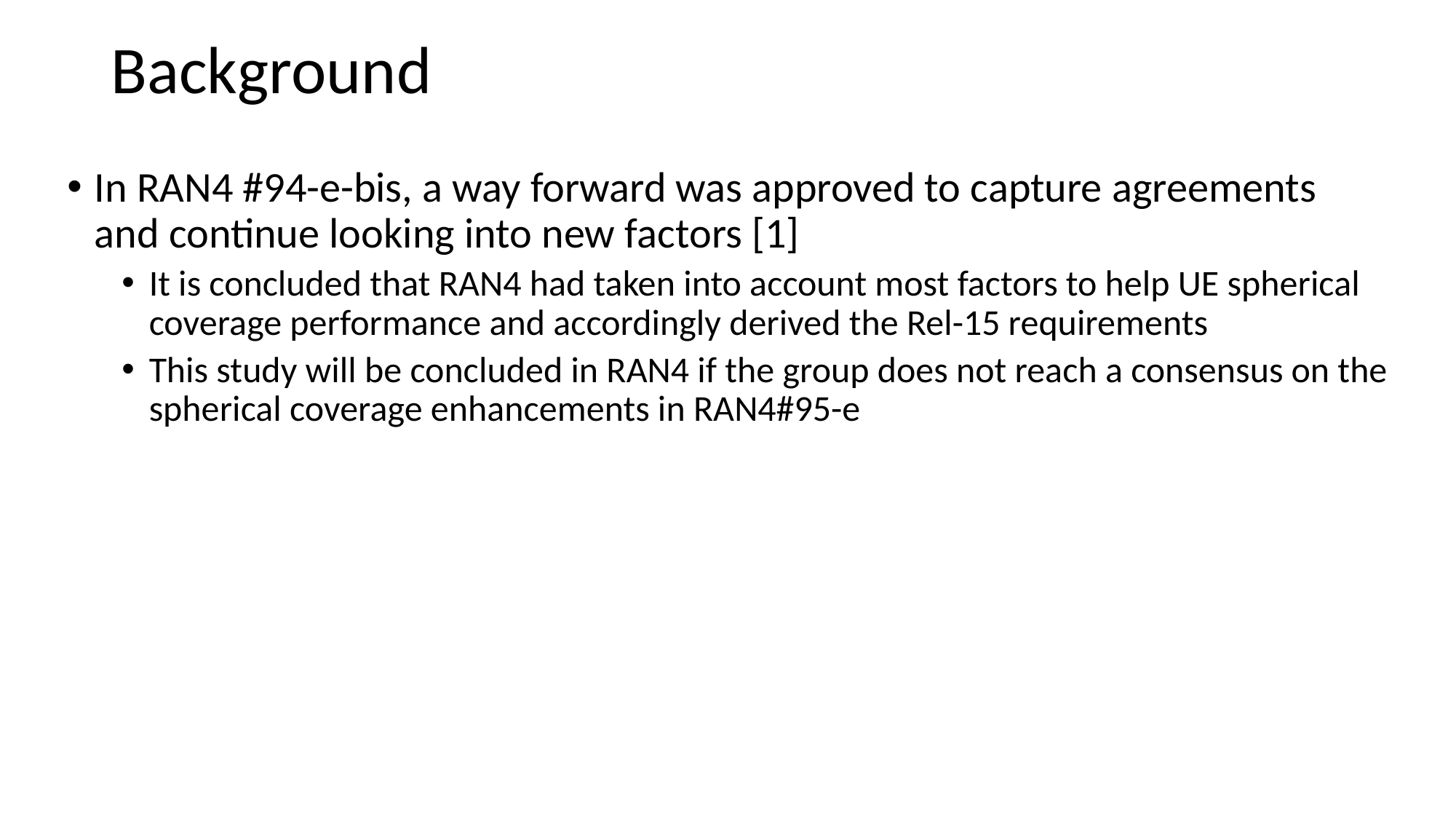

Background
In RAN4 #94-e-bis, a way forward was approved to capture agreements and continue looking into new factors [1]
It is concluded that RAN4 had taken into account most factors to help UE spherical coverage performance and accordingly derived the Rel-15 requirements
This study will be concluded in RAN4 if the group does not reach a consensus on the spherical coverage enhancements in RAN4#95-e